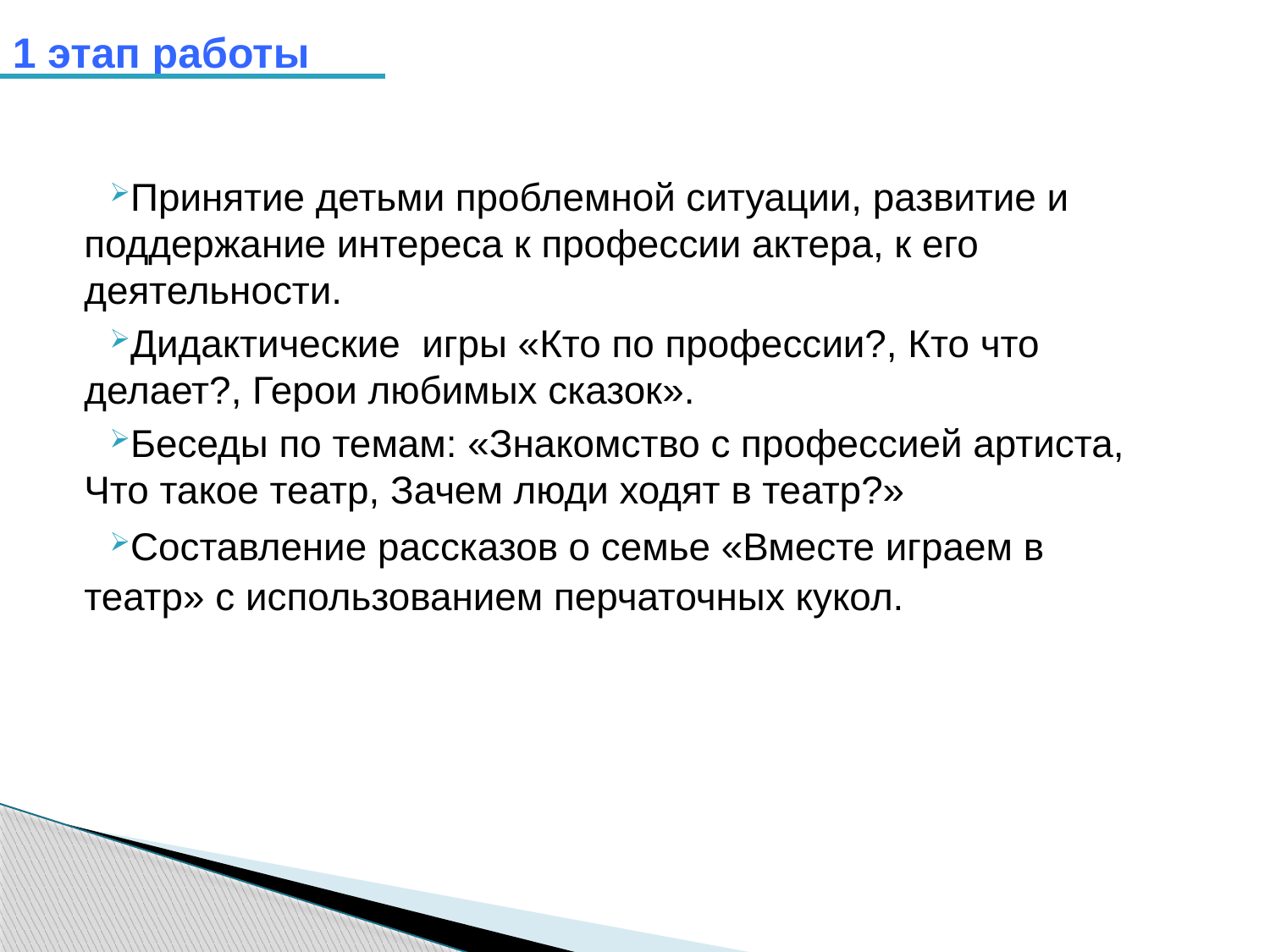

# 1 этап работы
Принятие детьми проблемной ситуации, развитие и поддержание интереса к профессии актера, к его деятельности.
Дидактические  игры «Кто по профессии?, Кто что делает?, Герои любимых сказок».
Беседы по темам: «Знакомство с профессией артиста, Что такое театр, Зачем люди ходят в театр?»
Составление рассказов о семье «Вместе играем в театр» с использованием перчаточных кукол.